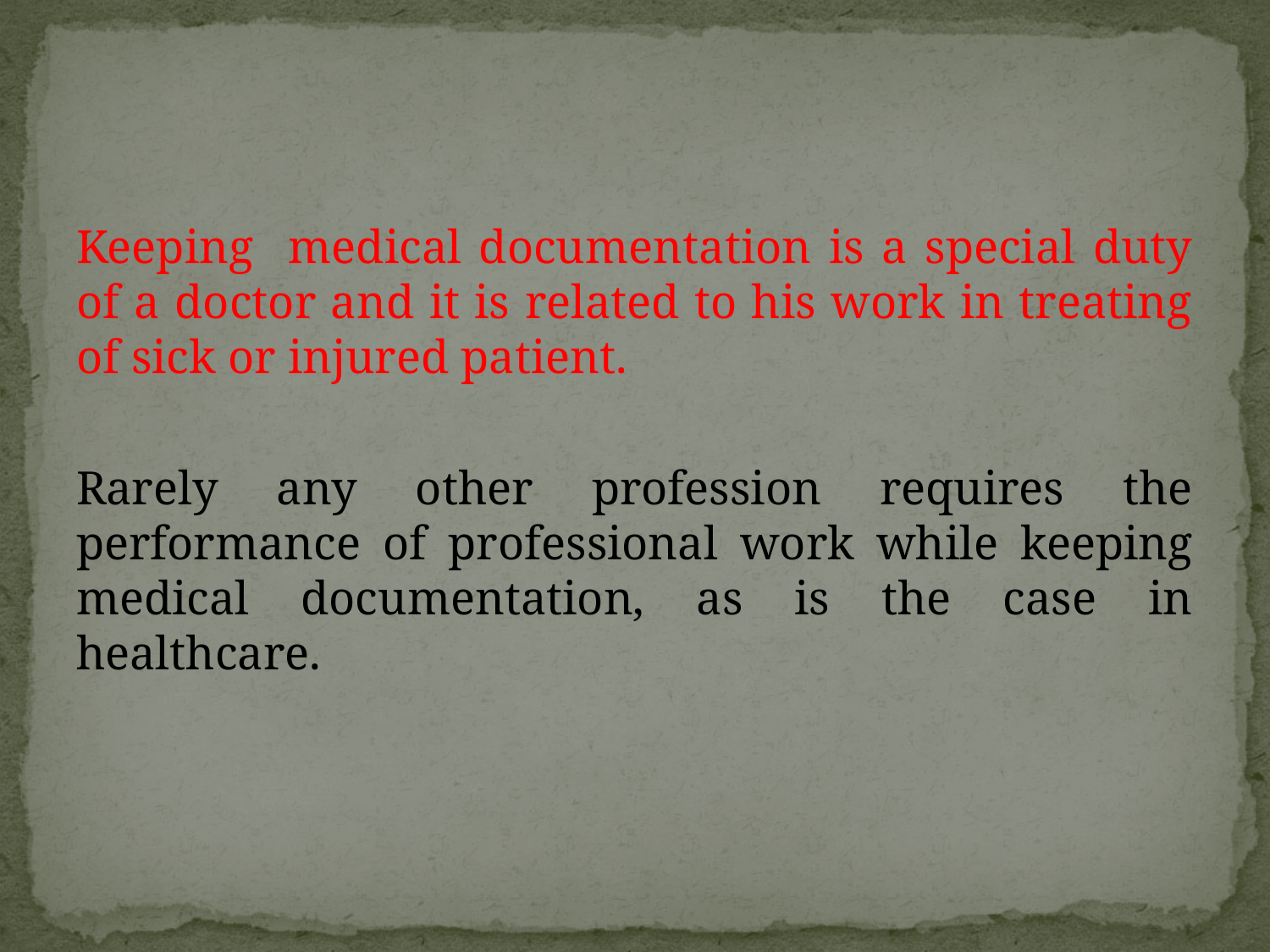

Keeping  medical documentation is a special duty of a doctor and it is related to his work in treating of sick or injured patient.

Rarely any other profession requires the performance of professional work while keeping medical documentation, as is the case in healthcare.